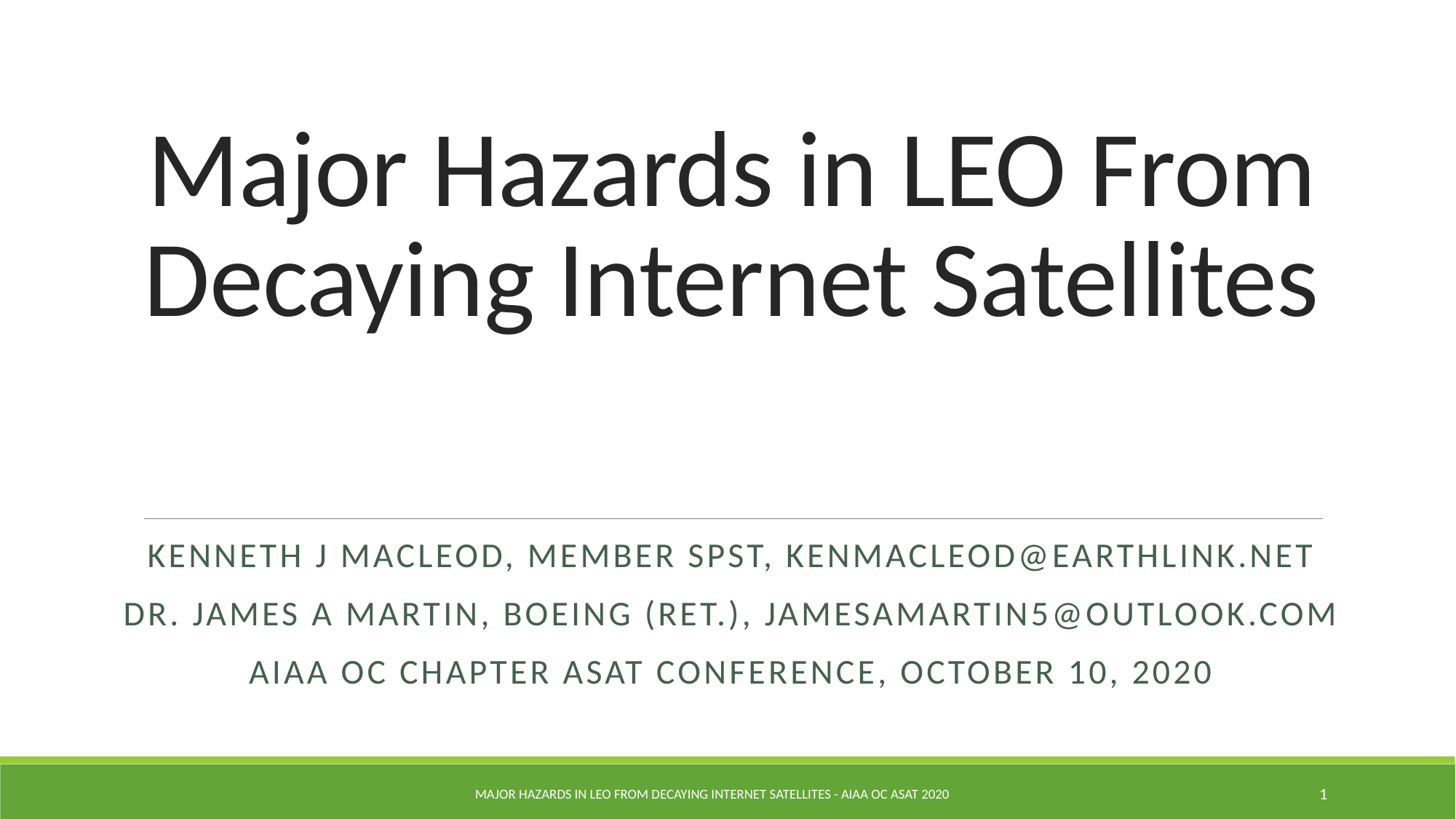

# Major Hazards in LEO From Decaying Internet Satellites
Kenneth J MacLeod, member spst, kenmacleod@earthlink.net
Dr. James A Martin, Boeing (ret.), jamesamartin5@outlook.com
AIAA OC Chapter ASAT Conference, october 10, 2020
Major Hazards in LEO from Decaying Internet Satellites - AIAA OC ASAT 2020
1